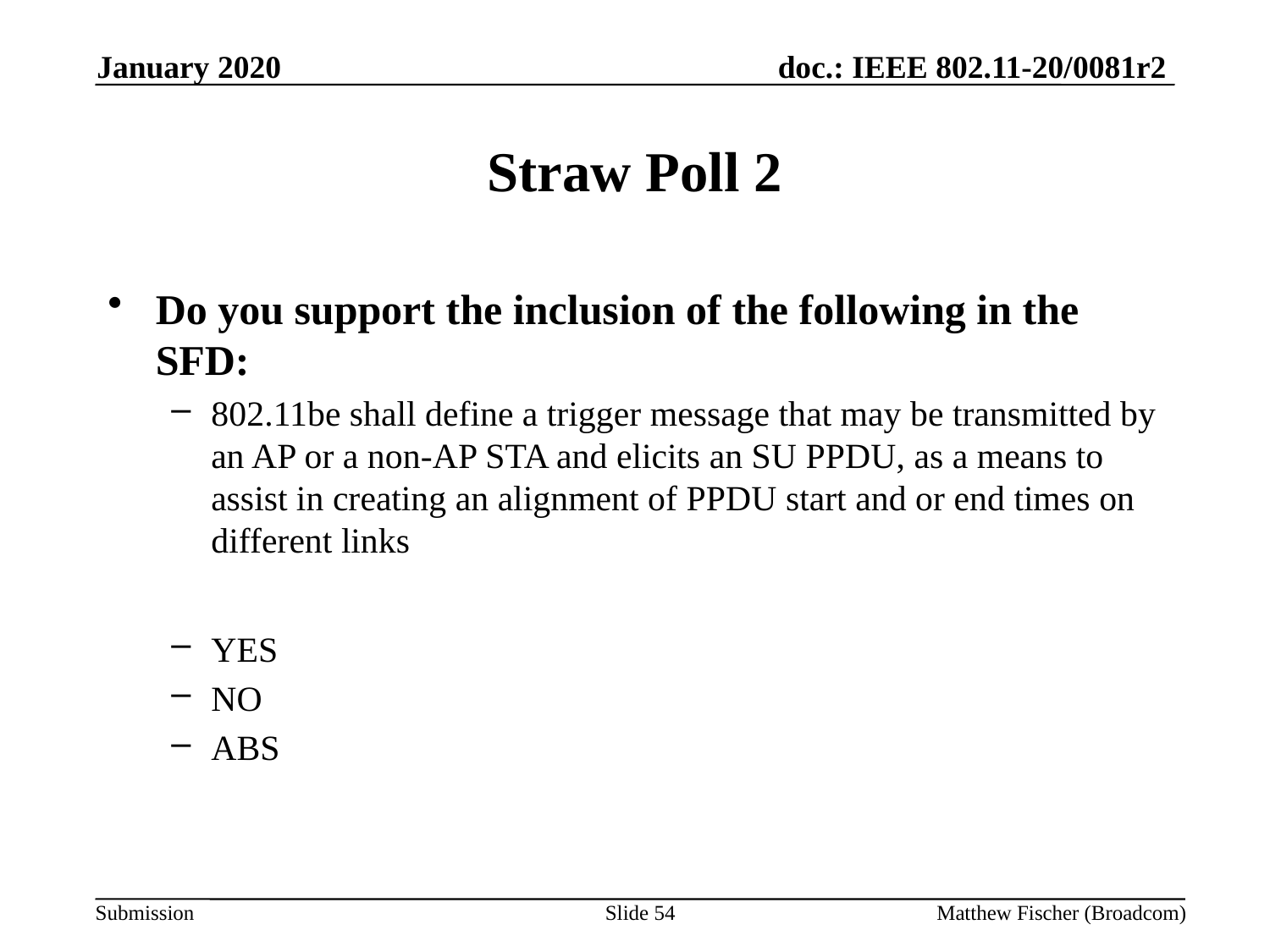

January 2020
# Straw Poll 2
Do you support the inclusion of the following in the SFD:
802.11be shall define a trigger message that may be transmitted by an AP or a non-AP STA and elicits an SU PPDU, as a means to assist in creating an alignment of PPDU start and or end times on different links

YES
NO
ABS

Slide 54
Matthew Fischer (Broadcom)